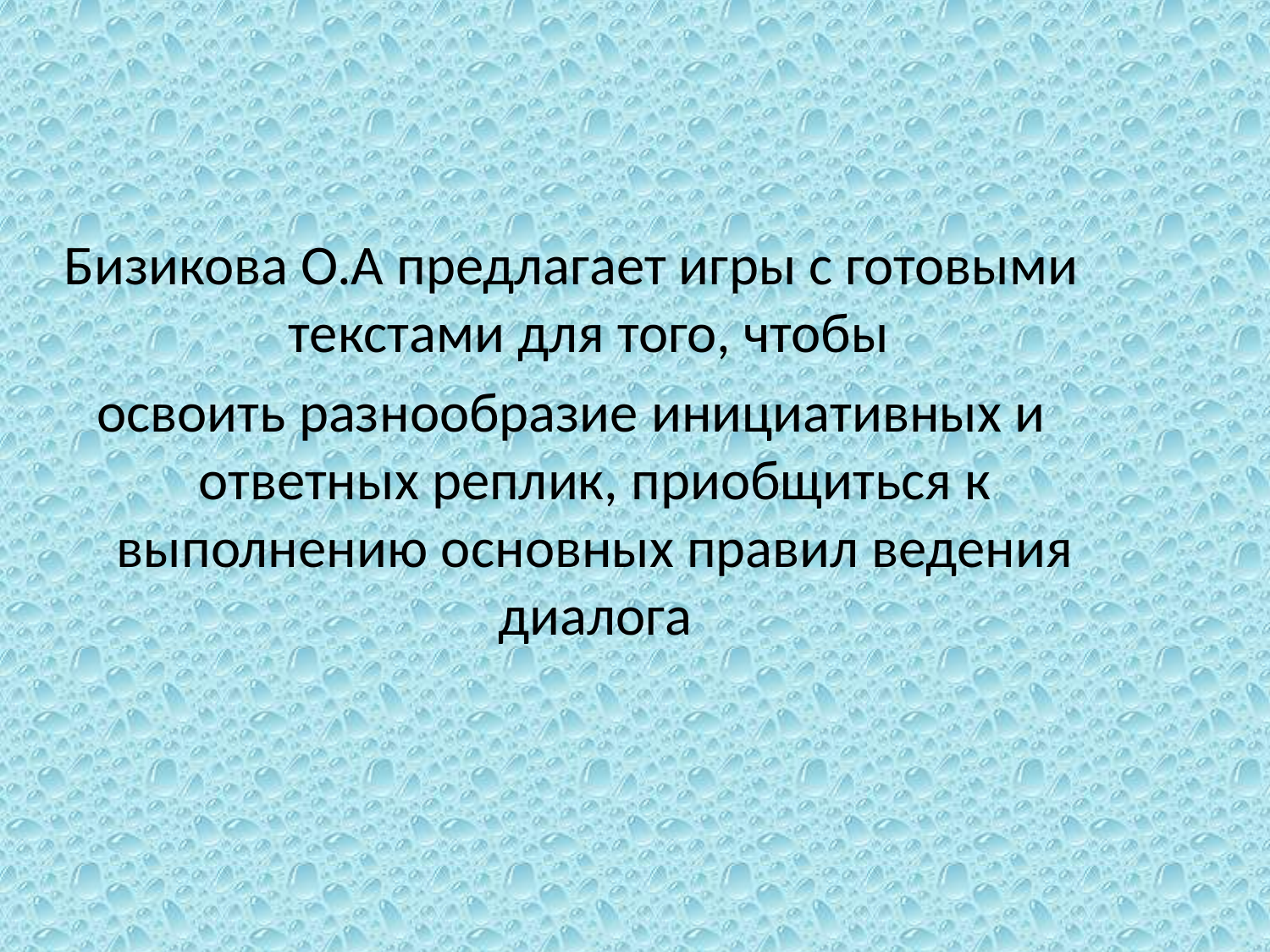

Бизикова О.А предлагает игры с готовыми текстами для того, чтобы
освоить разнообразие инициативных и ответных реплик, приобщиться к выполнению основных правил ведения диалога